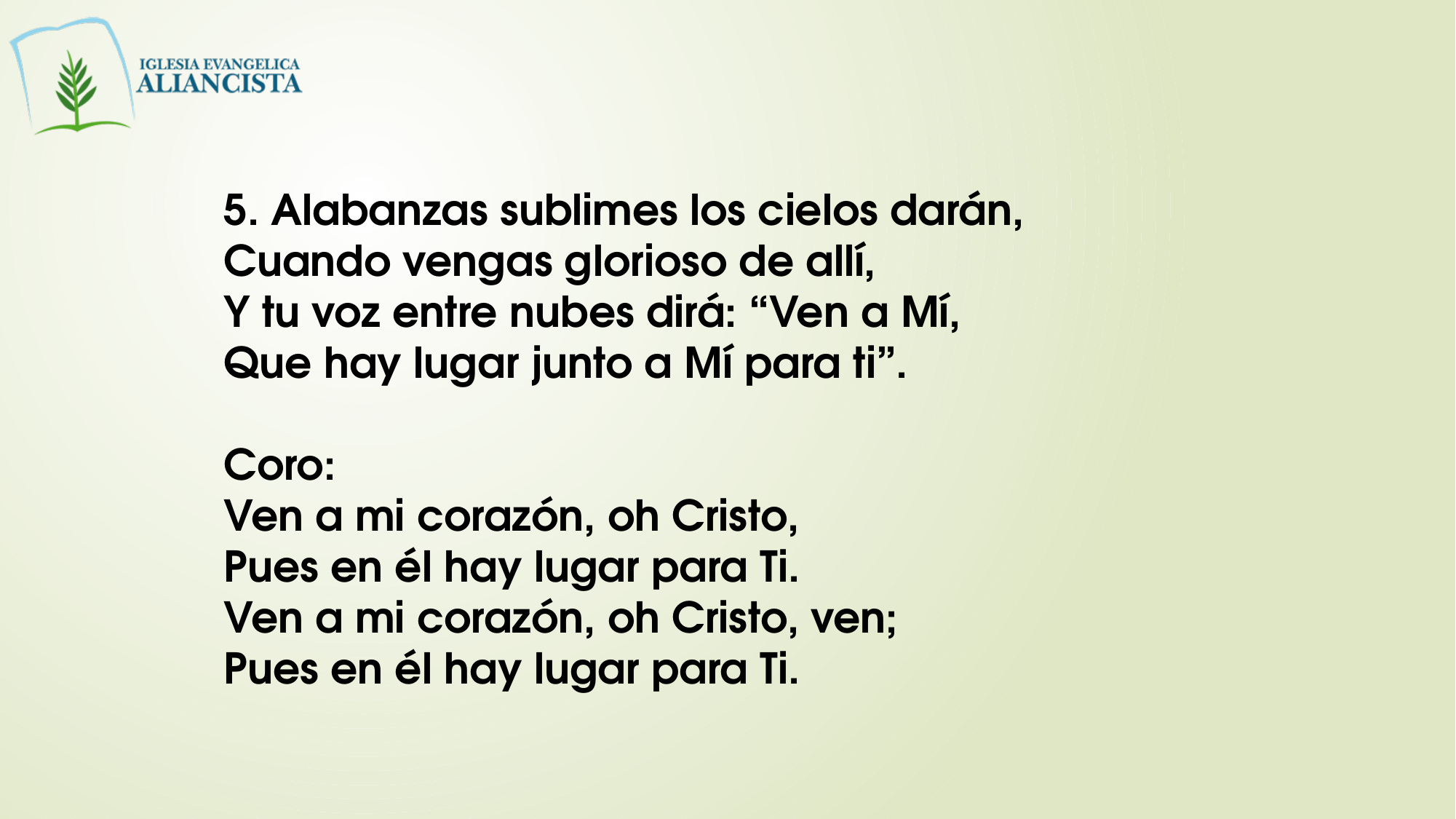

5. Alabanzas sublimes los cielos darán,
Cuando vengas glorioso de allí,
Y tu voz entre nubes dirá: “Ven a Mí,
Que hay lugar junto a Mí para ti”.

Coro:
Ven a mi corazón, oh Cristo,
Pues en él hay lugar para Ti.
Ven a mi corazón, oh Cristo, ven;
Pues en él hay lugar para Ti.